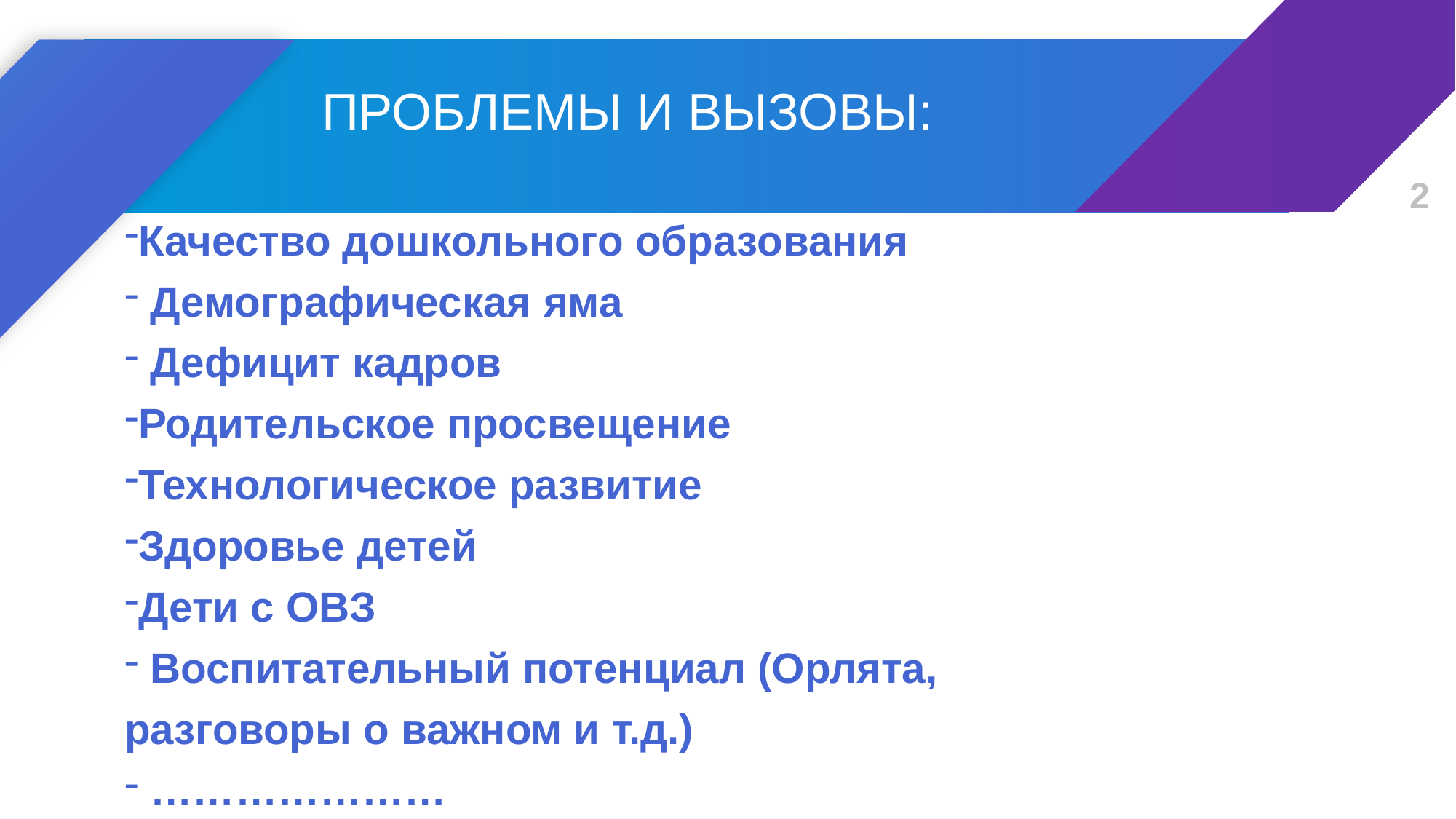

ПРОБЛЕМЫ И ВЫЗОВЫ:
Качество дошкольного образования
 Демографическая яма
 Дефицит кадров
Родительское просвещение
Технологическое развитие
Здоровье детей
Дети с ОВЗ
 Воспитательный потенциал (Орлята, разговоры о важном и т.д.)
 …………………